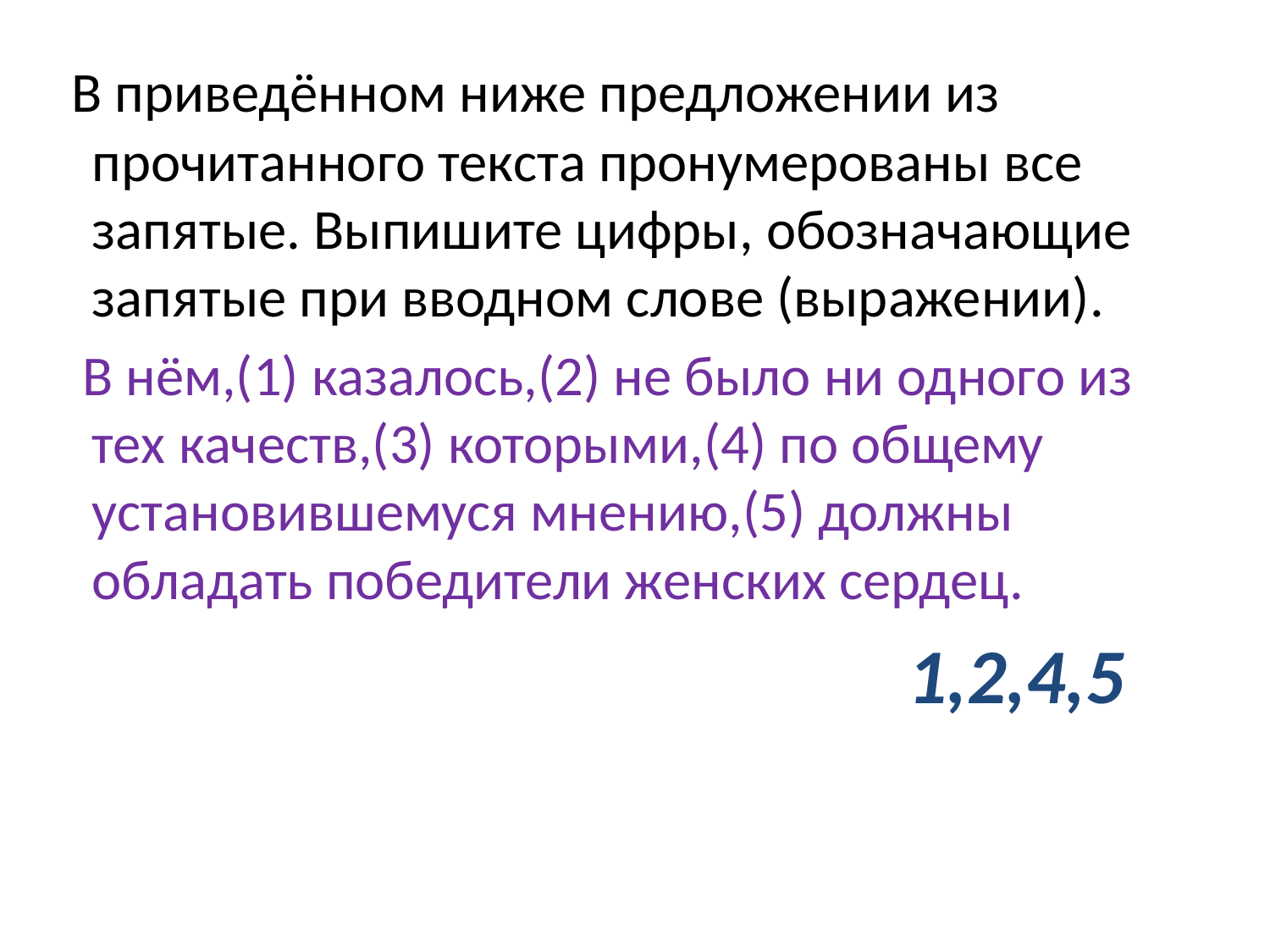

В приведённом ниже предложении из прочитанного текста пронумерованы все запятые. Выпишите цифры, обозначающие запятые при вводном слове (выражении).
   В нём,(1) казалось,(2) не было ни одного из тех качеств,(3) которыми,(4) по общему установившемуся мнению,(5) должны обладать победители женских сердец.
                                                            1,2,4,5